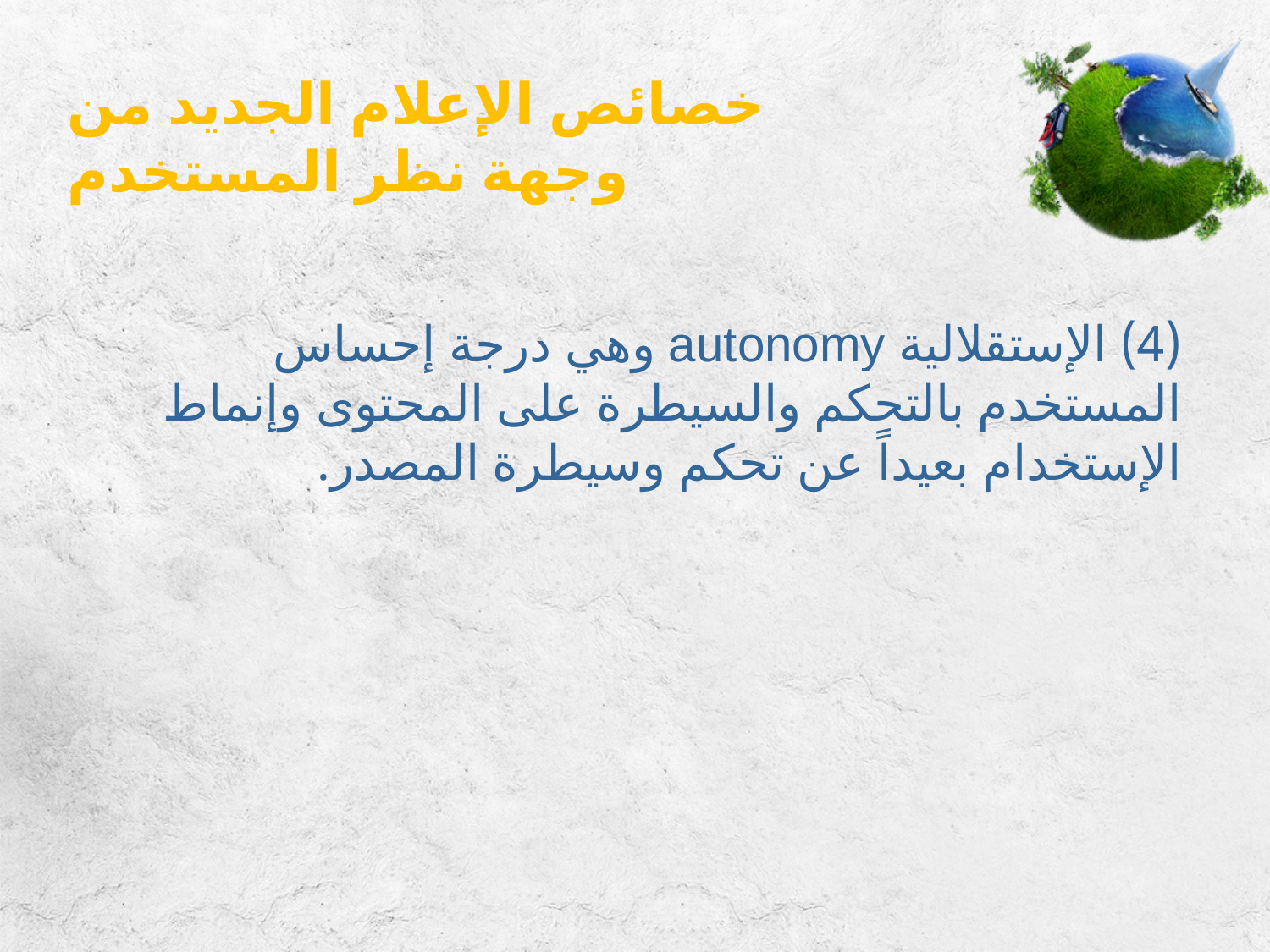

# خصائص الإعلام الجديد من وجهة نظر المستخدم
(4) الإستقلالية autonomy وهي درجة إحساس المستخدم بالتحكم والسيطرة على المحتوى وإنماط الإستخدام بعيداً عن تحكم وسيطرة المصدر.